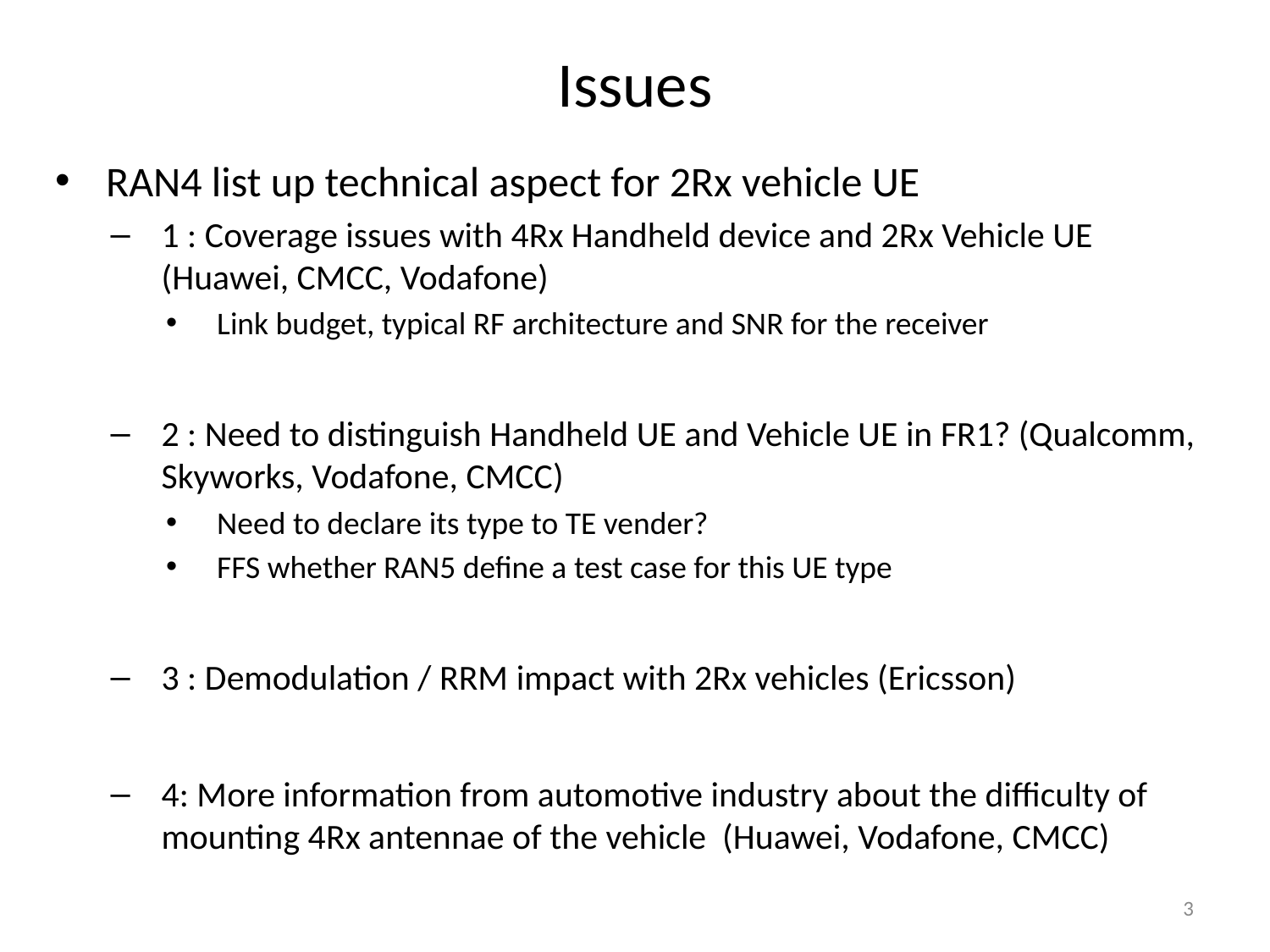

# Issues
RAN4 list up technical aspect for 2Rx vehicle UE
1 : Coverage issues with 4Rx Handheld device and 2Rx Vehicle UE (Huawei, CMCC, Vodafone)
Link budget, typical RF architecture and SNR for the receiver

2 : Need to distinguish Handheld UE and Vehicle UE in FR1? (Qualcomm, Skyworks, Vodafone, CMCC)
Need to declare its type to TE vender?
FFS whether RAN5 define a test case for this UE type

3 : Demodulation / RRM impact with 2Rx vehicles (Ericsson)

4: More information from automotive industry about the difficulty of mounting 4Rx antennae of the vehicle  (Huawei, Vodafone, CMCC)

3